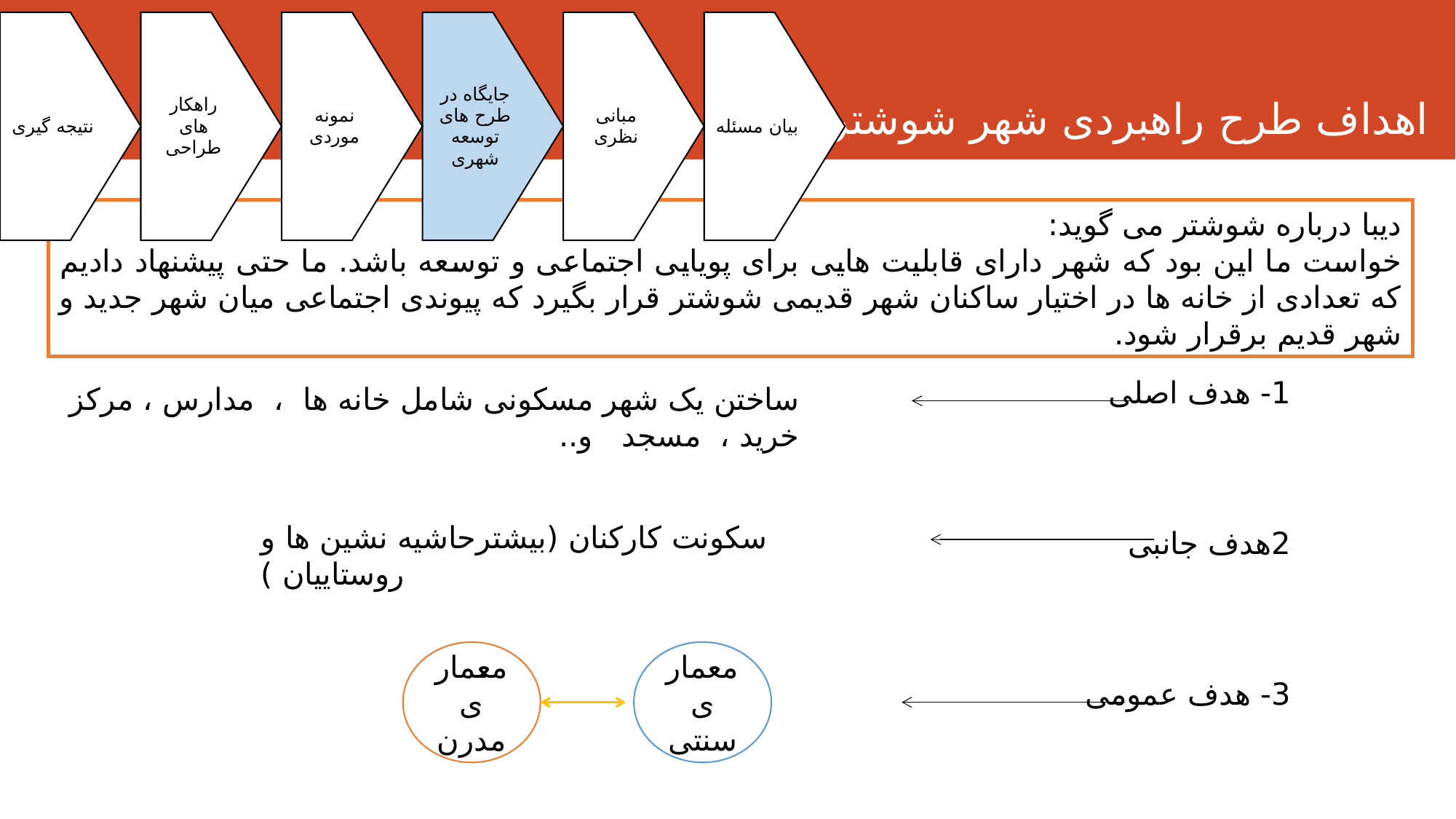

بیان مسئله
جایگاه در طرح های توسعه شهری
نمونه موردی
راهکار های طراحی
نتیجه گیری
مبانی نظری
اهداف طرح راهبردی شهر شوشتر نو :
دیبا درباره شوشتر می گوید:
خواست ما این بود که شهر دارای قابلیت هایی برای پویایی اجتماعی و توسعه باشد. ما حتی پیشنهاد دادیم که تعدادی از خانه ها در اختیار ساکنان شهر قدیمی شوشتر قرار بگیرد که پیوندی اجتماعی میان شهر جدید و شهر قدیم برقرار شود.
1- هدف اصلی

2هدف جانبی

3- هدف عمومی
ساختن یک شهر مسکونی شامل خانه ها  ،  مدارس ، مرکز خرید ،  مسجد   و..

سکونت کارکنان (بیشترحاشیه نشین ها و روستاییان )
معماری مدرن
معماری سنتی